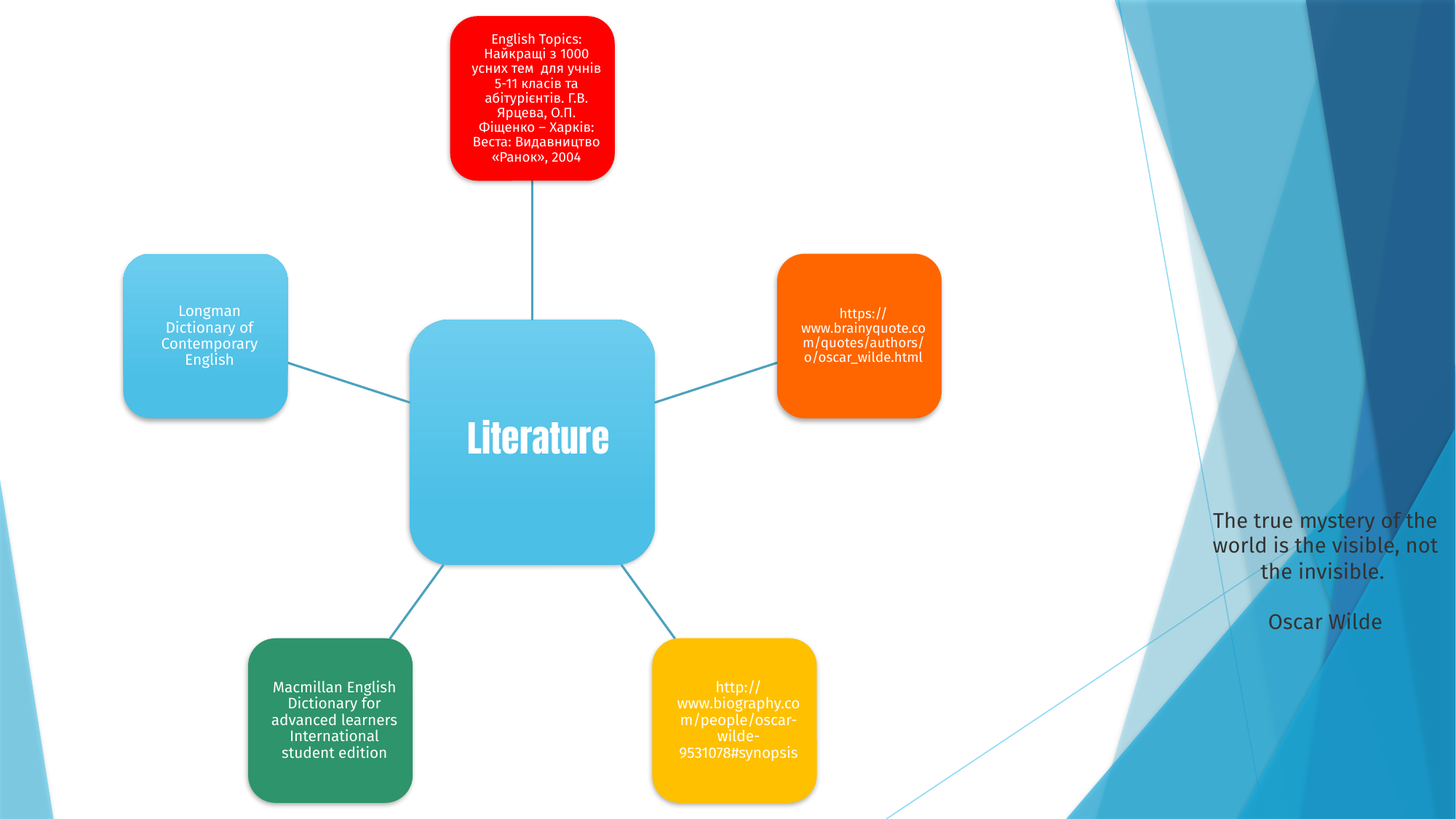

Literature
English Topics: Найкращі з 1000 усних тем  для учнів 5-11 класів та абітурієнтів. Г.В. Ярцева, О.П. Фіщенко – Харків: Веста: Видавництво «Ранок», 2004
https://www.brainyquote.com/quotes/authors/o/oscar_wilde.html
http://www.biography.com/people/oscar-wilde-9531078#synopsis
Macmillan English Dictionary for advanced learners International student edition
Longman Dictionary of Contemporary English
The true mystery of the world is the visible, not the invisible.

Oscar Wilde